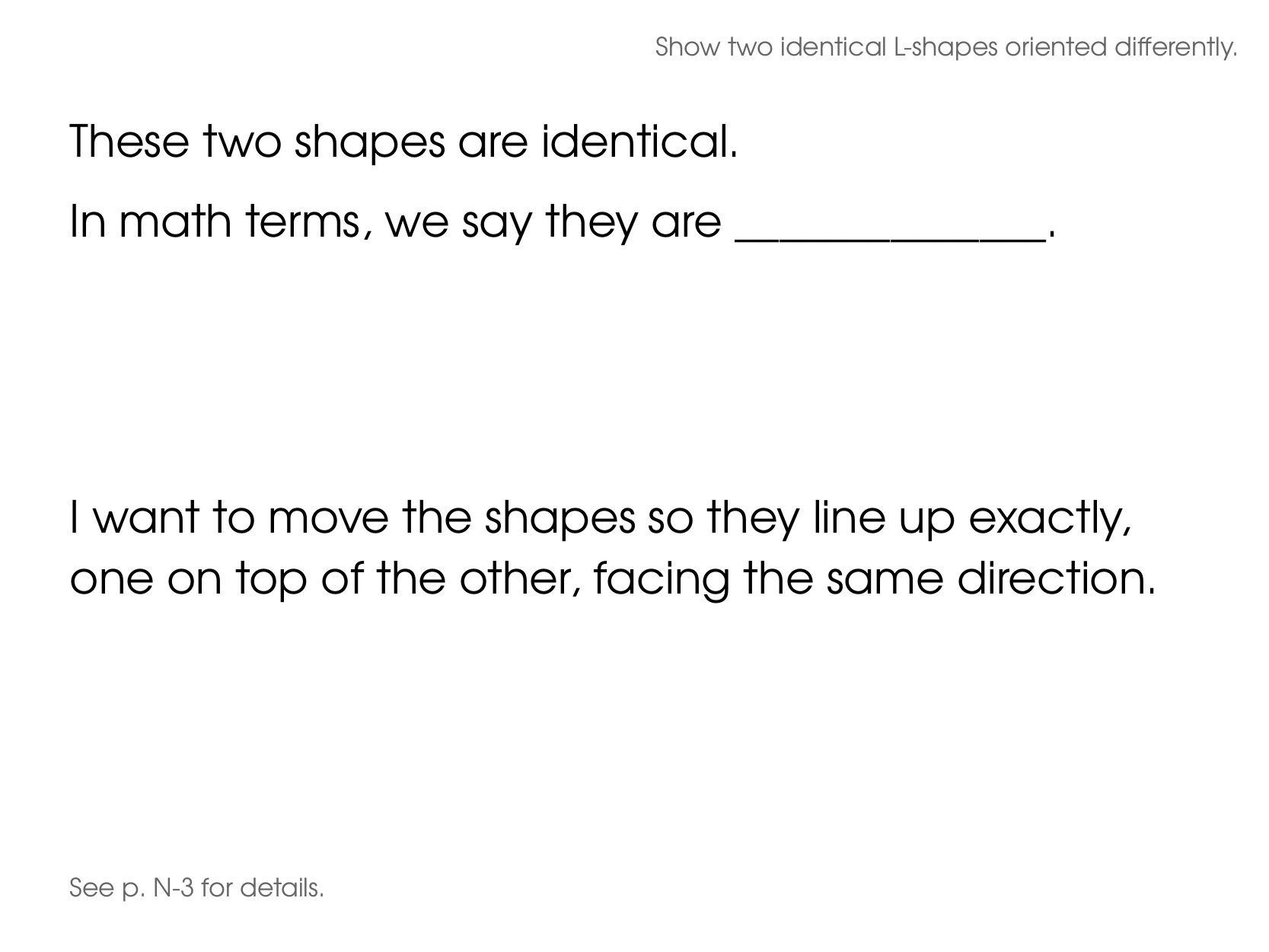

Show two identical L-shapes oriented differently.
These two shapes are identical.
In math terms, we say they are ______________.
I want to move the shapes so they line up exactly, one on top of the other, facing the same direction.
See p. N-3 for details.